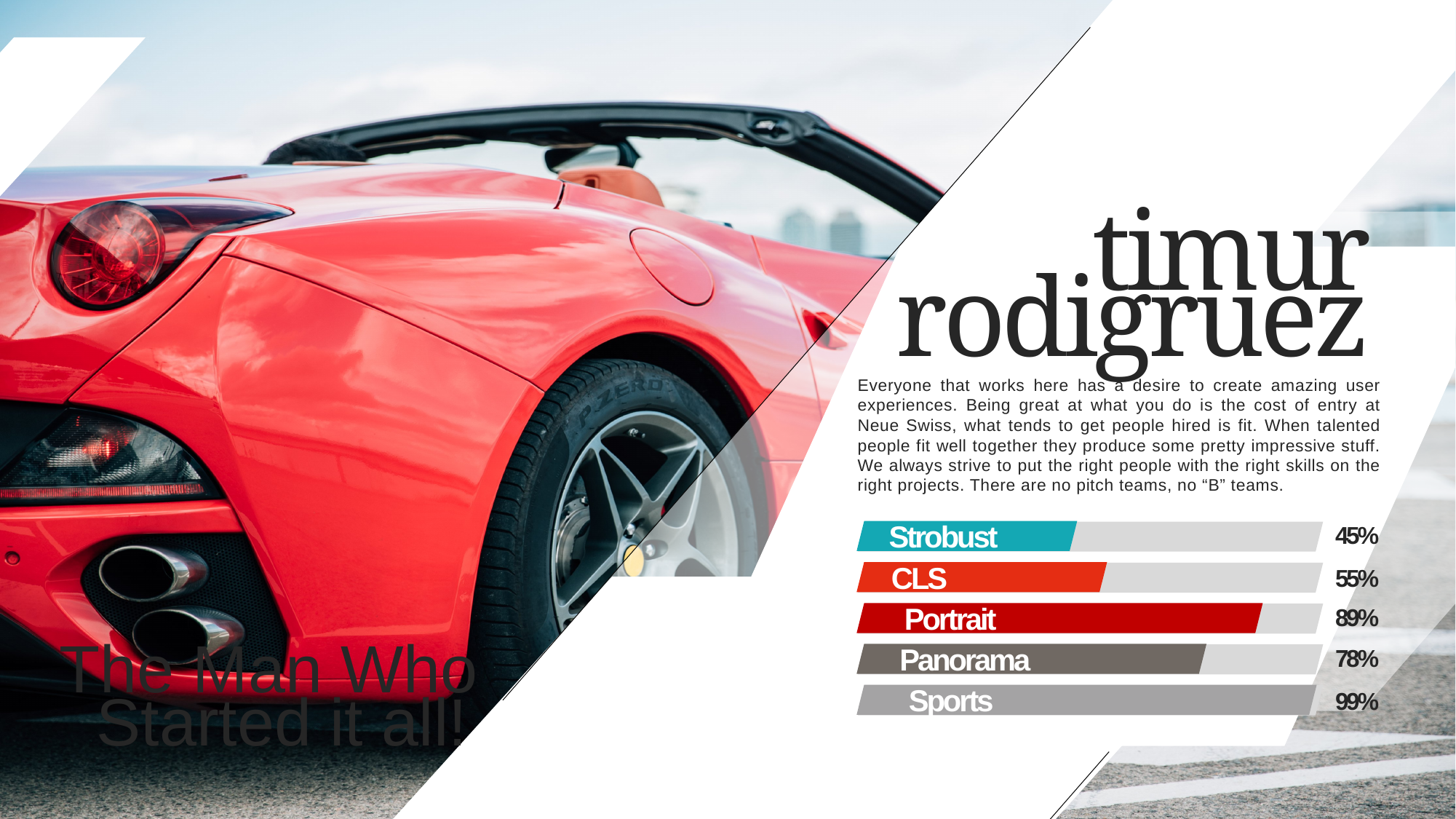

timur

rodigruez

Everyone that works here has a desire to create amazing user experiences. Being great at what you do is the cost of entry at Neue Swiss, what tends to get people hired is fit. When talented people fit well together they produce some pretty impressive stuff. We always strive to put the right people with the right skills on the right projects. There are no pitch teams, no “B” teams.
45%
Strobust

55%
CLS

89%
Portrait

The Man Who
78%
Panorama

Started it all!
99%
Sports